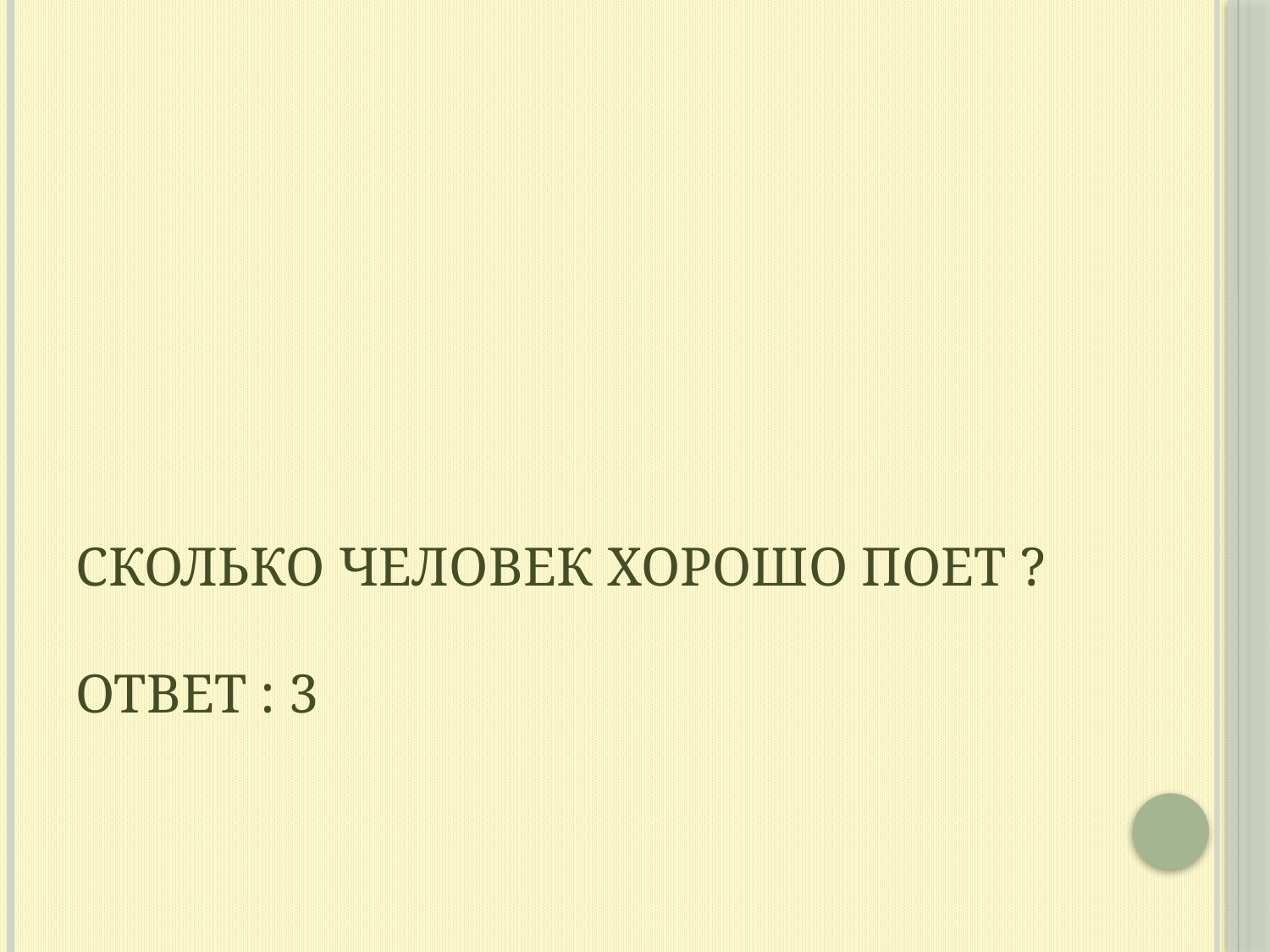

# Сколько человек хорошо поет ? Ответ : 3